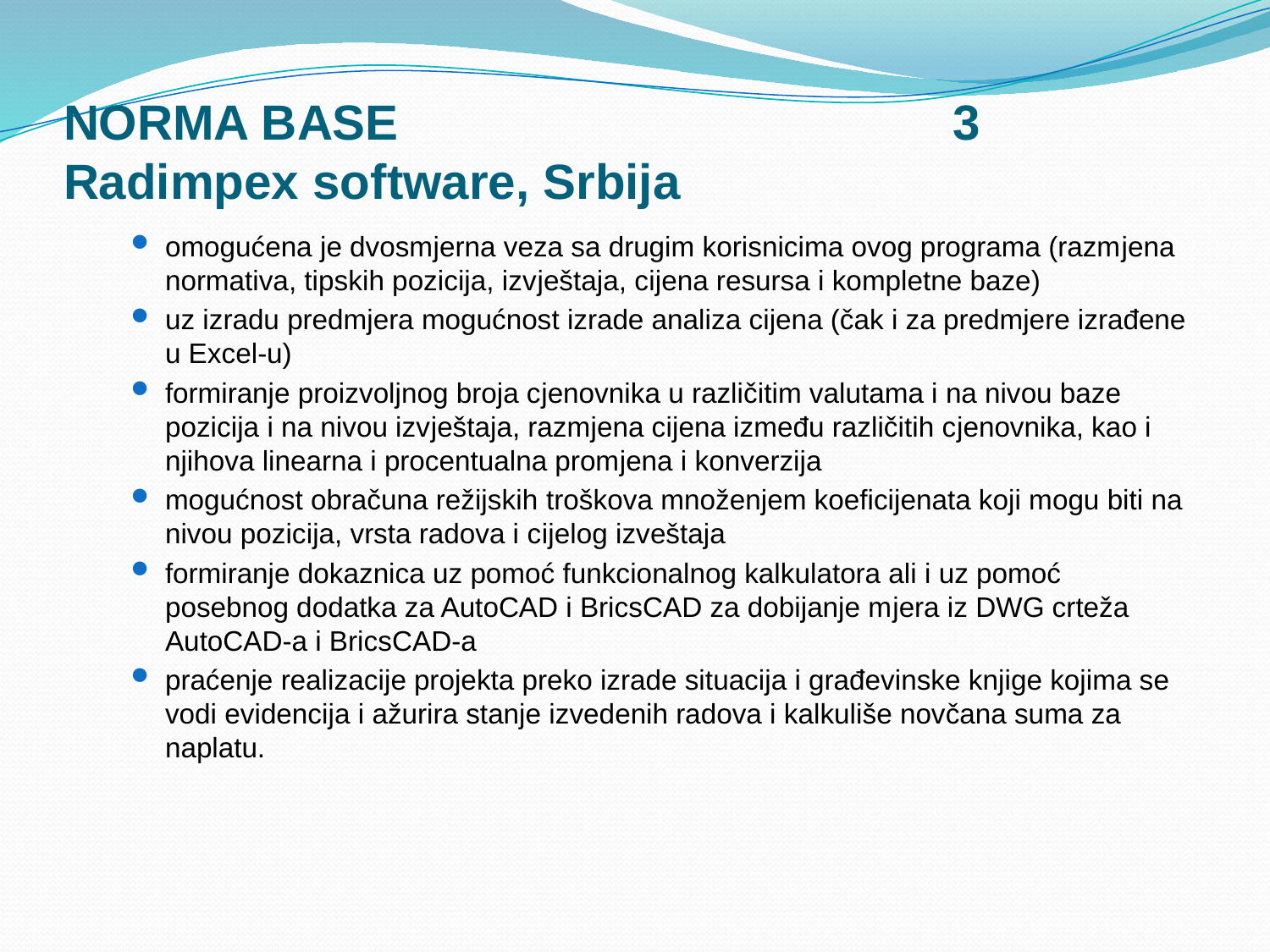

# NORMA BASE					3 Radimpex software, Srbija
omogućena je dvosmjerna veza sa drugim korisnicima ovog programa (razmjena normativa, tipskih pozicija, izvještaja, cijena resursa i kompletne baze)
uz izradu predmjera mogućnost izrade analiza cijena (čak i za predmjere izrađene u Excel-u)
formiranje proizvoljnog broja cjenovnika u različitim valutama i na nivou baze pozicija i na nivou izvještaja, razmjena cijena između različitih cjenovnika, kao i njihova linearna i procentualna promjena i konverzija
mogućnost obračuna režijskih troškova množenjem koeficijenata koji mogu biti na nivou pozicija, vrsta radova i cijelog izveštaja
formiranje dokaznica uz pomoć funkcionalnog kalkulatora ali i uz pomoć posebnog dodatka za AutoCAD i BricsCAD za dobijanje mjera iz DWG crteža AutoCAD-a i BricsCAD-a
praćenje realizacije projekta preko izrade situacija i građevinske knjige kojima se vodi evidencija i ažurira stanje izvedenih radova i kalkuliše novčana suma za naplatu.